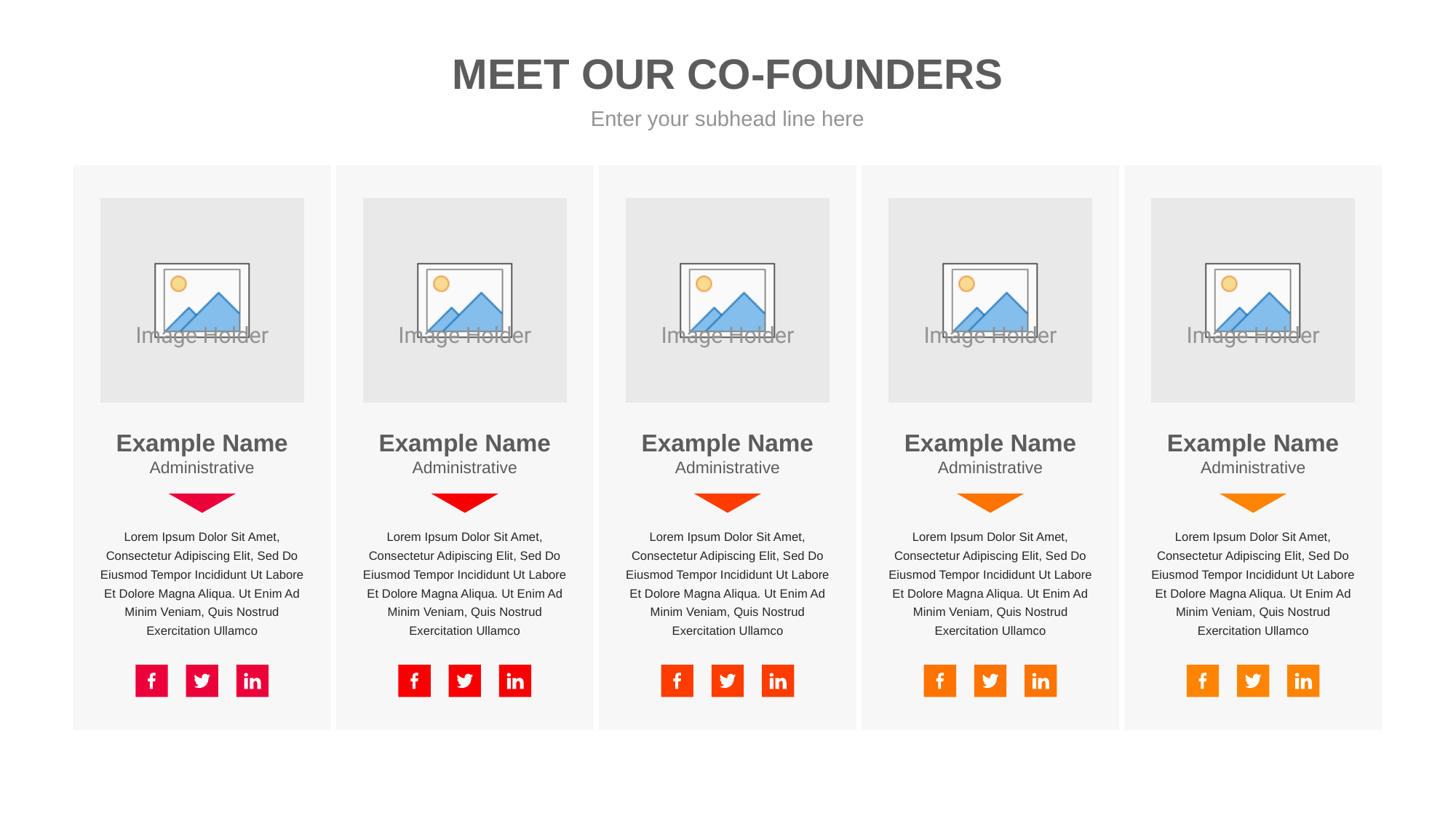

# MEET OUR CO-FOUNDERS
Enter your subhead line here

Example Name
Administrative
Example Name
Administrative
Example Name
Administrative
Example Name
Administrative
Example Name
Administrative

Lorem Ipsum Dolor Sit Amet, Consectetur Adipiscing Elit, Sed Do Eiusmod Tempor Incididunt Ut Labore Et Dolore Magna Aliqua. Ut Enim Ad Minim Veniam, Quis Nostrud Exercitation Ullamco
Lorem Ipsum Dolor Sit Amet, Consectetur Adipiscing Elit, Sed Do Eiusmod Tempor Incididunt Ut Labore Et Dolore Magna Aliqua. Ut Enim Ad Minim Veniam, Quis Nostrud Exercitation Ullamco
Lorem Ipsum Dolor Sit Amet, Consectetur Adipiscing Elit, Sed Do Eiusmod Tempor Incididunt Ut Labore Et Dolore Magna Aliqua. Ut Enim Ad Minim Veniam, Quis Nostrud Exercitation Ullamco
Lorem Ipsum Dolor Sit Amet, Consectetur Adipiscing Elit, Sed Do Eiusmod Tempor Incididunt Ut Labore Et Dolore Magna Aliqua. Ut Enim Ad Minim Veniam, Quis Nostrud Exercitation Ullamco
Lorem Ipsum Dolor Sit Amet, Consectetur Adipiscing Elit, Sed Do Eiusmod Tempor Incididunt Ut Labore Et Dolore Magna Aliqua. Ut Enim Ad Minim Veniam, Quis Nostrud Exercitation Ullamco